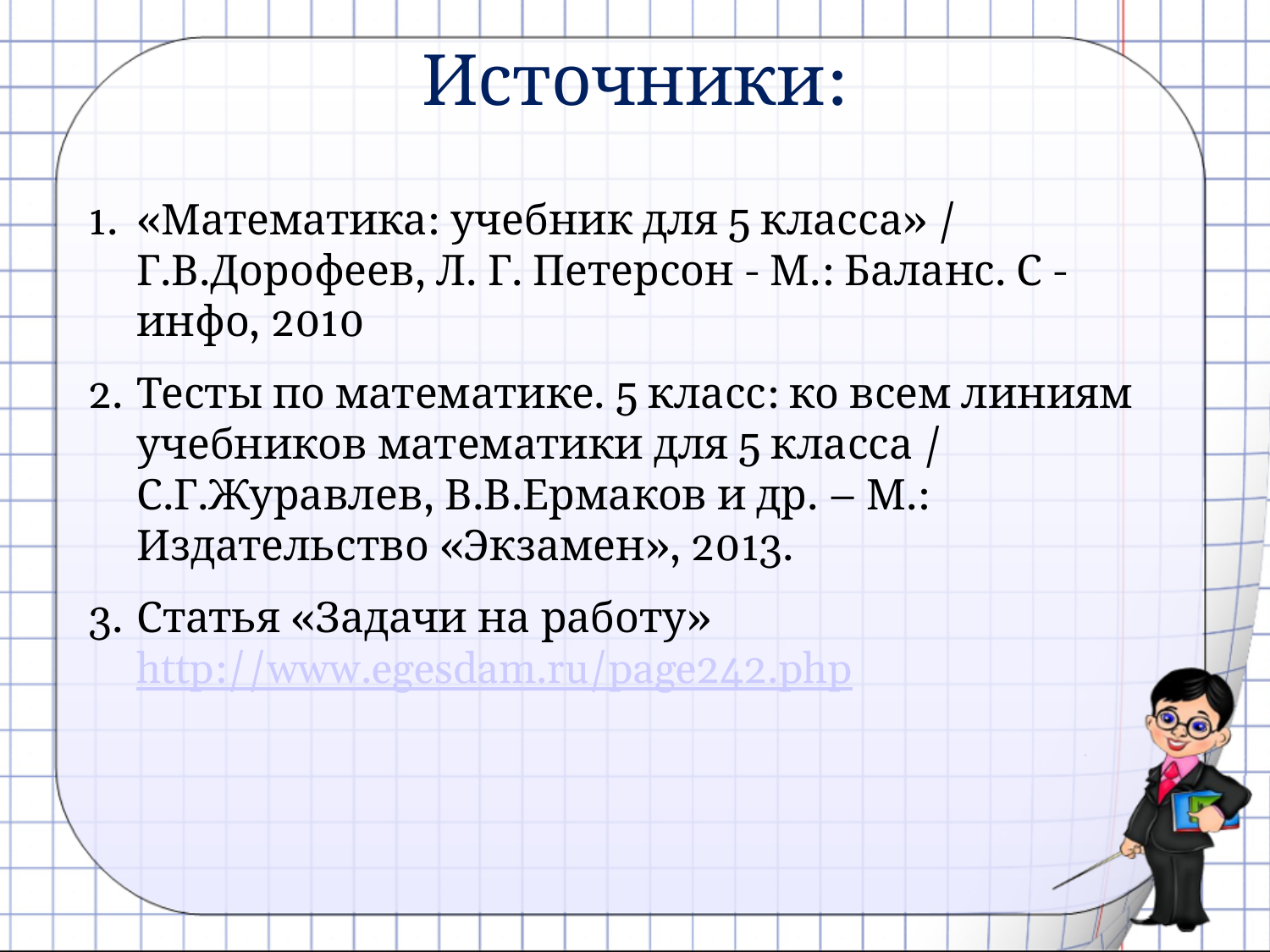

# Источники:
«Математика: учебник для 5 класса» / Г.В.Дорофеев, Л. Г. Петерсон - М.: Баланс. С - инфо, 2010
Тесты по математике. 5 класс: ко всем линиям учебников математики для 5 класса / С.Г.Журавлев, В.В.Ермаков и др. – М.: Издательство «Экзамен», 2013.
Статья «Задачи на работу»
http://www.egesdam.ru/page242.php